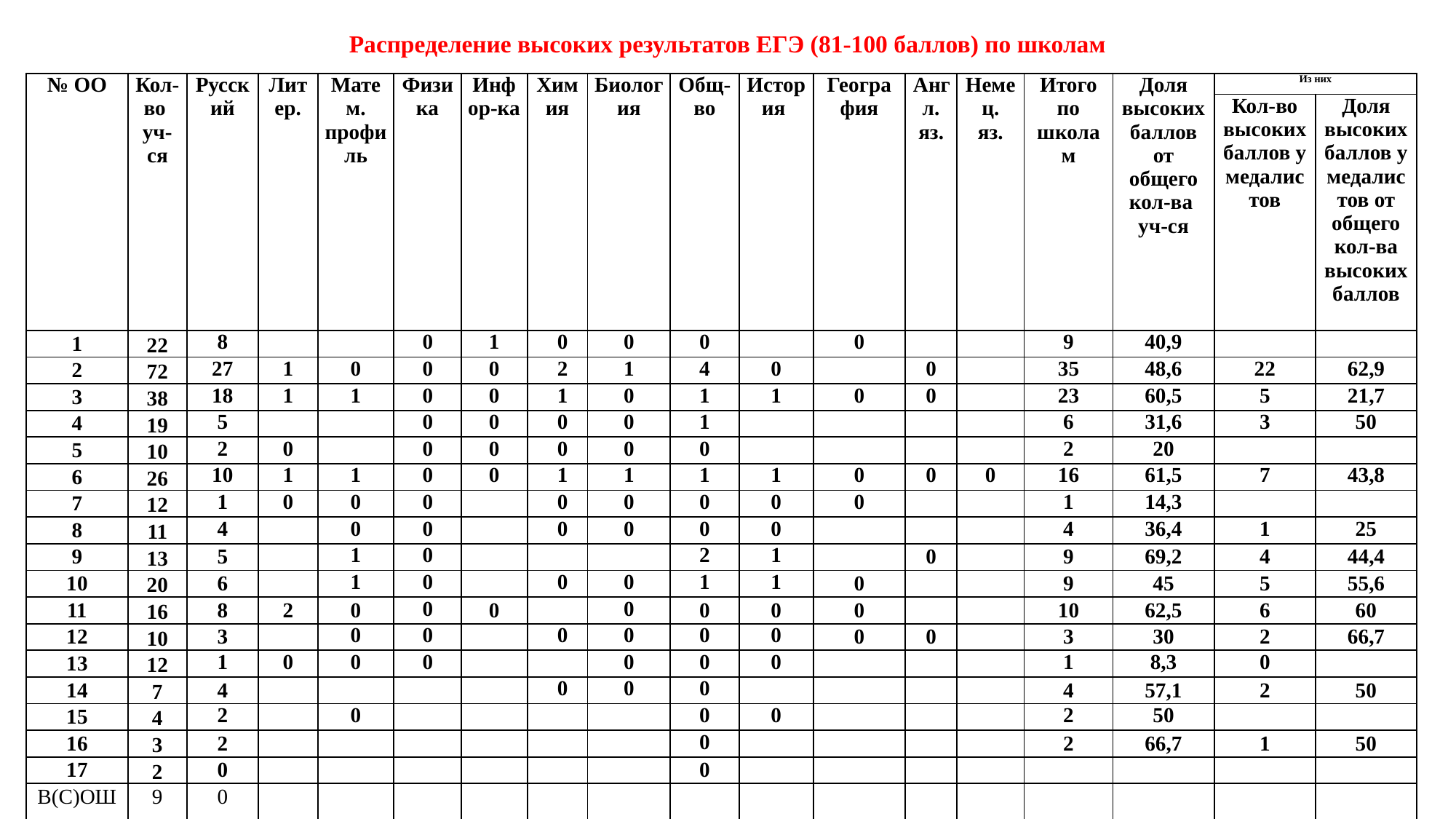

# Распределение высоких результатов ЕГЭ (81-100 баллов) по школам
| № ОО | Кол-во уч-ся | Русский | Литер. | Матем. профиль | Физика | Инфор-ка | Химия | Биология | Общ-во | История | География | Англ. яз. | Немец. яз. | Итого по школам | Доля высоких баллов от общего кол-ва уч-ся | Из них |  |
| --- | --- | --- | --- | --- | --- | --- | --- | --- | --- | --- | --- | --- | --- | --- | --- | --- | --- |
|  |  |  |  |  |  |  |  |  |  |  |  |  |  |  |  | Кол-во высоких баллов у медалистов | Доля высоких баллов у медалистов от общего кол-ва высоких баллов |
| 1 | 22 | 8 |  |  | 0 | 1 | 0 | 0 | 0 |  | 0 |  |  | 9 | 40,9 |  |  |
| 2 | 72 | 27 | 1 | 0 | 0 | 0 | 2 | 1 | 4 | 0 |  | 0 |  | 35 | 48,6 | 22 | 62,9 |
| 3 | 38 | 18 | 1 | 1 | 0 | 0 | 1 | 0 | 1 | 1 | 0 | 0 |  | 23 | 60,5 | 5 | 21,7 |
| 4 | 19 | 5 |  |  | 0 | 0 | 0 | 0 | 1 |  |  |  |  | 6 | 31,6 | 3 | 50 |
| 5 | 10 | 2 | 0 |  | 0 | 0 | 0 | 0 | 0 |  |  |  |  | 2 | 20 |  |  |
| 6 | 26 | 10 | 1 | 1 | 0 | 0 | 1 | 1 | 1 | 1 | 0 | 0 | 0 | 16 | 61,5 | 7 | 43,8 |
| 7 | 12 | 1 | 0 | 0 | 0 |  | 0 | 0 | 0 | 0 | 0 |  |  | 1 | 14,3 |  |  |
| 8 | 11 | 4 |  | 0 | 0 |  | 0 | 0 | 0 | 0 |  |  |  | 4 | 36,4 | 1 | 25 |
| 9 | 13 | 5 |  | 1 | 0 |  |  |  | 2 | 1 |  | 0 |  | 9 | 69,2 | 4 | 44,4 |
| 10 | 20 | 6 |  | 1 | 0 |  | 0 | 0 | 1 | 1 | 0 |  |  | 9 | 45 | 5 | 55,6 |
| 11 | 16 | 8 | 2 | 0 | 0 | 0 |  | 0 | 0 | 0 | 0 |  |  | 10 | 62,5 | 6 | 60 |
| 12 | 10 | 3 |  | 0 | 0 |  | 0 | 0 | 0 | 0 | 0 | 0 |  | 3 | 30 | 2 | 66,7 |
| 13 | 12 | 1 | 0 | 0 | 0 |  |  | 0 | 0 | 0 |  |  |  | 1 | 8,3 | 0 |  |
| 14 | 7 | 4 |  |  |  |  | 0 | 0 | 0 |  |  |  |  | 4 | 57,1 | 2 | 50 |
| 15 | 4 | 2 |  | 0 |  |  |  |  | 0 | 0 |  |  |  | 2 | 50 |  |  |
| 16 | 3 | 2 |  |  |  |  |  |  | 0 |  |  |  |  | 2 | 66,7 | 1 | 50 |
| 17 | 2 | 0 |  |  |  |  |  |  | 0 |  |  |  |  |  |  |  |  |
| В(С)ОШ | 9 | 0 |  |  |  |  |  |  |  |  |  |  |  |  |  |  |  |
| ИТОГО | 306 | 106 | 5 | 4 | 0 | 1 | 4 | 2 | 10 | 4 | 0 | 0 | 0 | 136 | 44,4 | 58 | 42,6 |